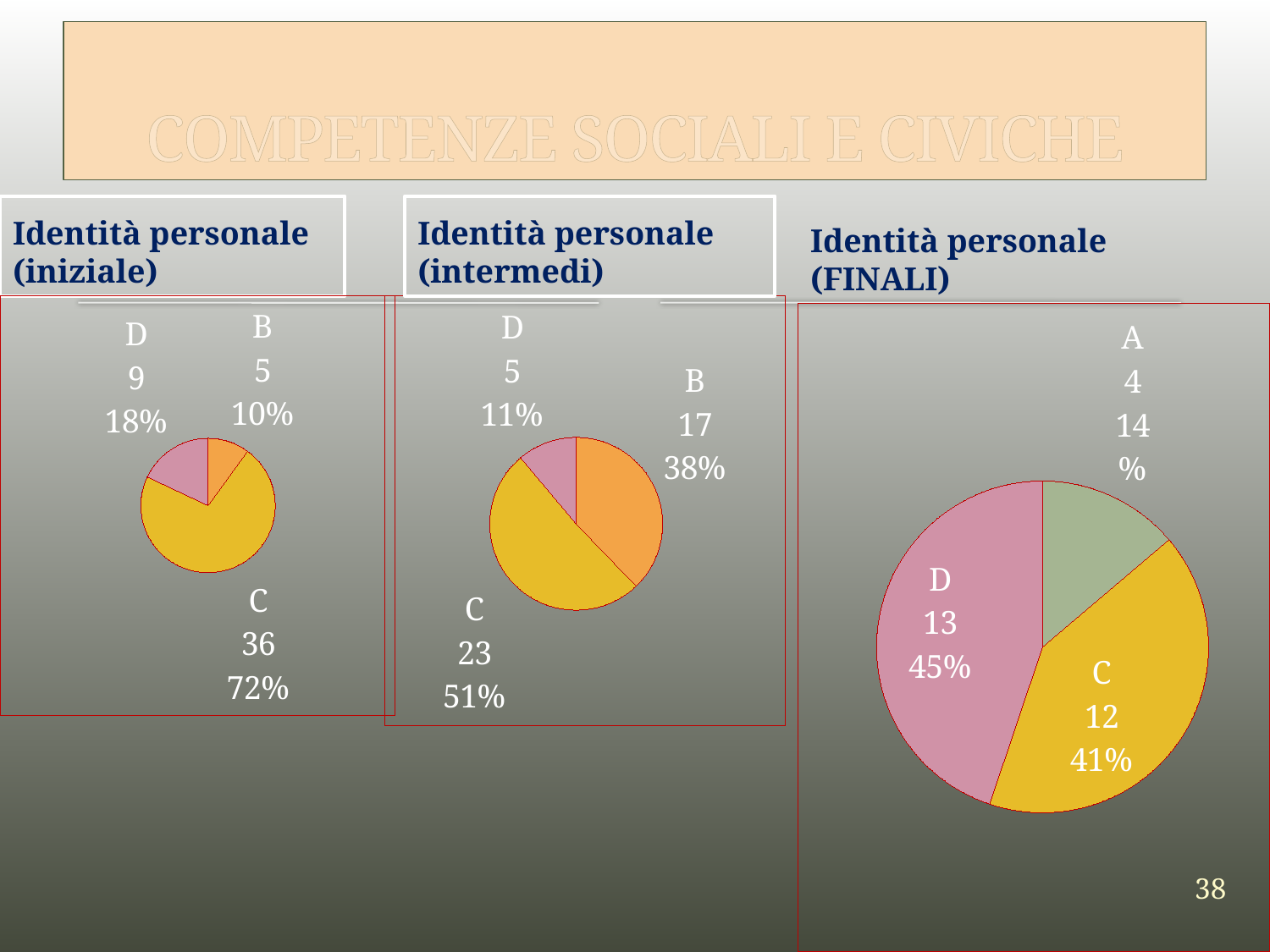

# COMPETENZE SOCIALI E CIVICHE
Identità personale
(iniziale)
Identità personale
(intermedi)
Identità personale
(FINALI)

### Chart

| Category | Vendite |
|---|---|
| A | 0.0 |
| B | 5.0 |
| C | 36.0 |
| D | 9.0 |

### Chart

| Category | Vendite |
|---|---|
| A | 0.0 |
| B | 17.0 |
| C | 23.0 |
| D | 5.0 |

### Chart

| Category | Vendite |
|---|---|
| A | 4.0 |
| B | 0.0 |
| C | 12.0 |
| D | 13.0 |
38